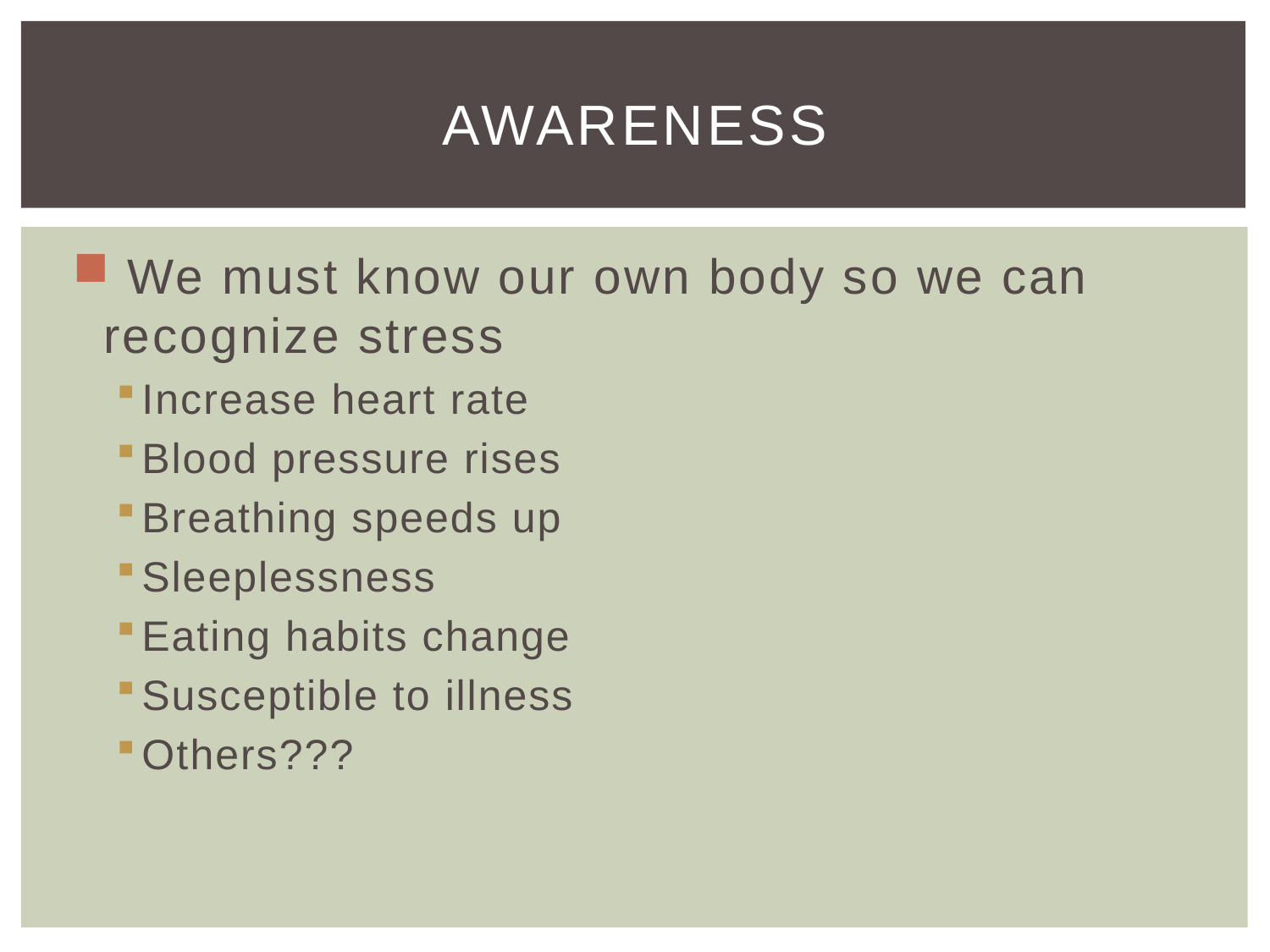

# Awareness
 We must know our own body so we can recognize stress
Increase heart rate
Blood pressure rises
Breathing speeds up
Sleeplessness
Eating habits change
Susceptible to illness
Others???